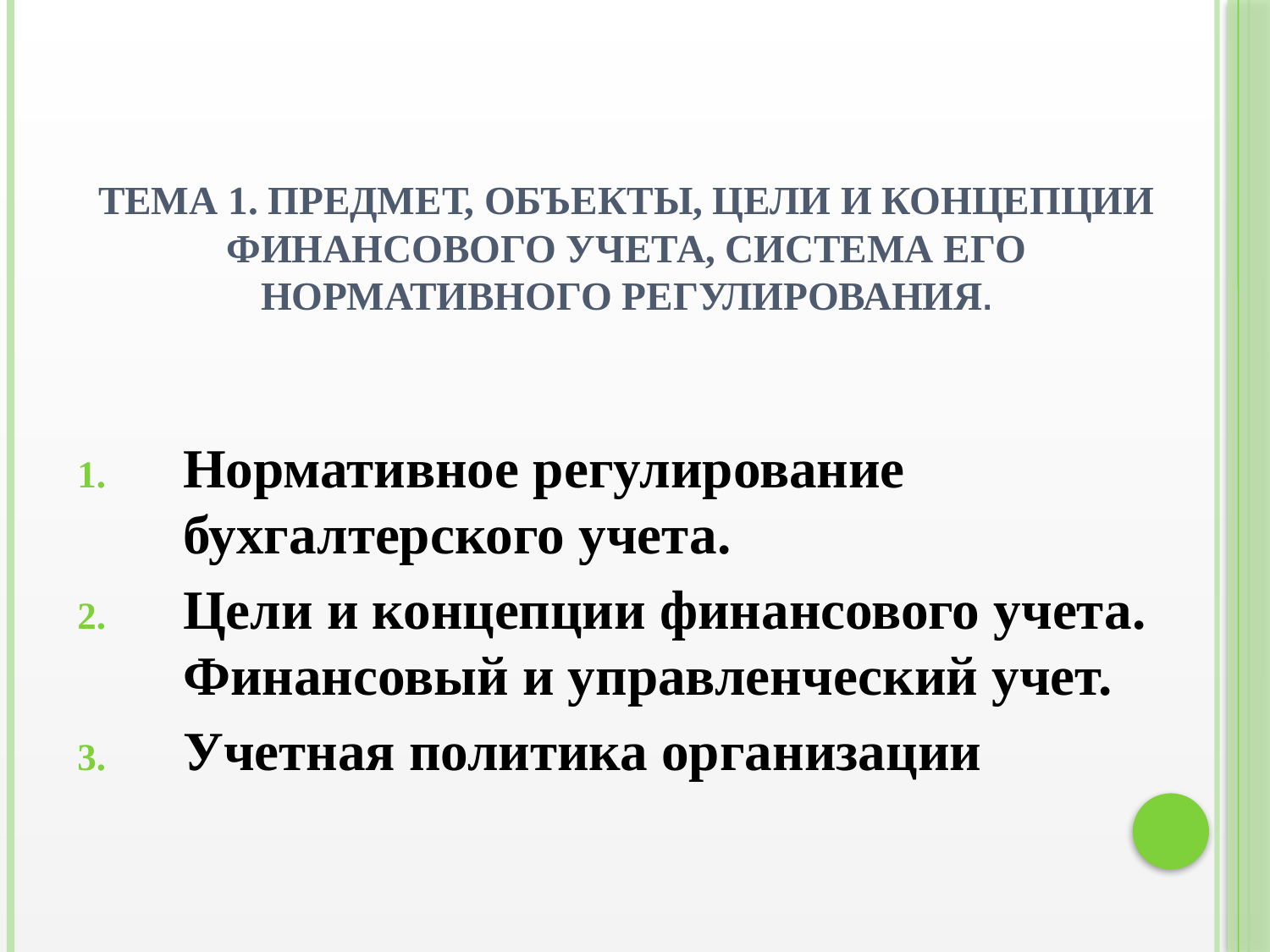

# Тема 1. ПРЕДМЕТ, ОБЪЕКТЫ, ЦЕЛИ И КОНЦЕПЦИИ ФИНАНСОВОГО УЧЕТА, СИСТЕМА ЕГО НОРМАТИВНОГО РЕГУЛИРОВАНИЯ.
Нормативное регулирование бухгалтерского учета.
Цели и концепции финансового учета. Финансовый и управленческий учет.
Учетная политика организации